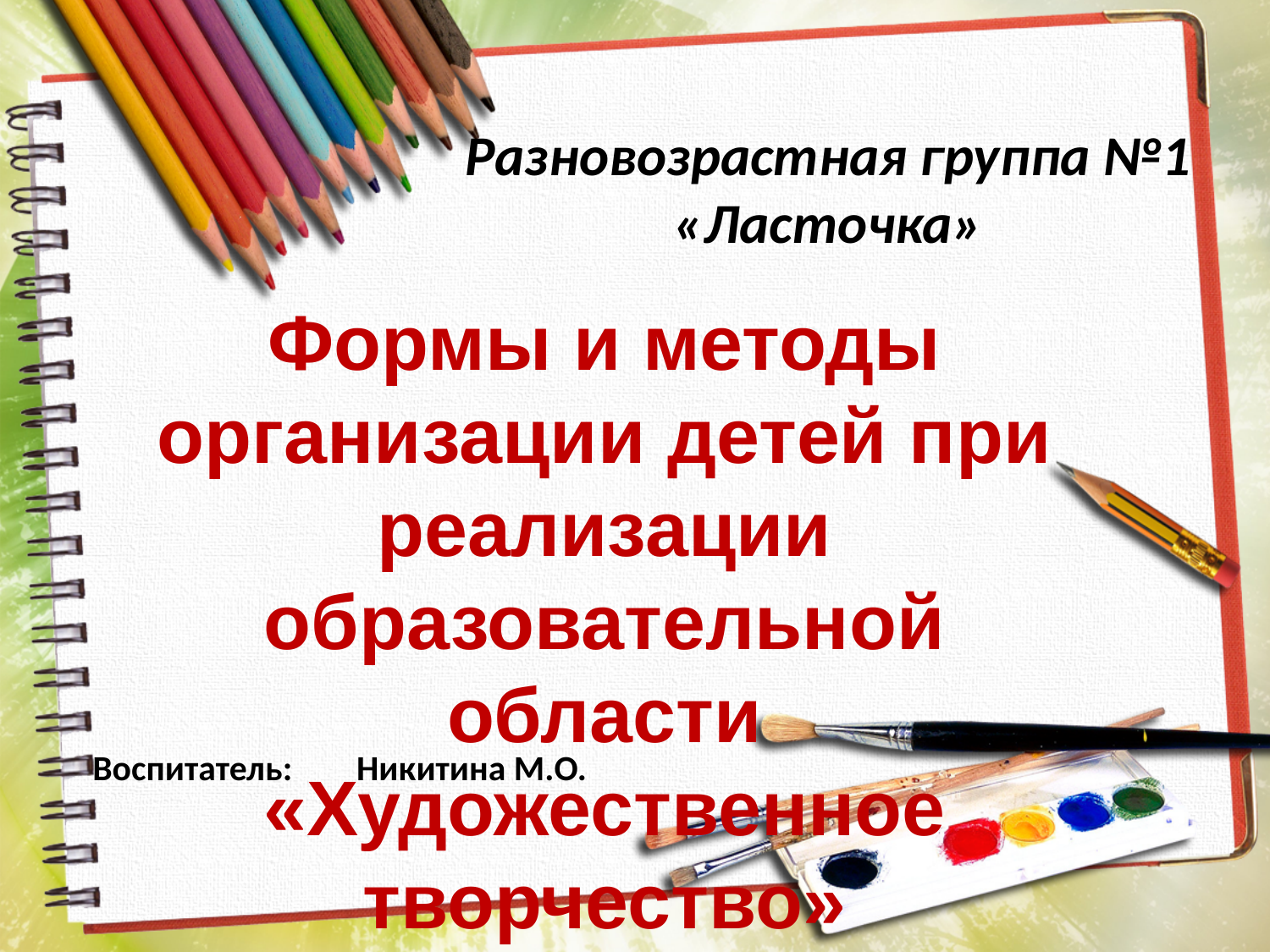

Разновозрастная группа №1 «Ласточка»
Формы и методы организации детей при реализации образовательной области «Художественное творчество»

Воспитатель:        Никитина М.О.